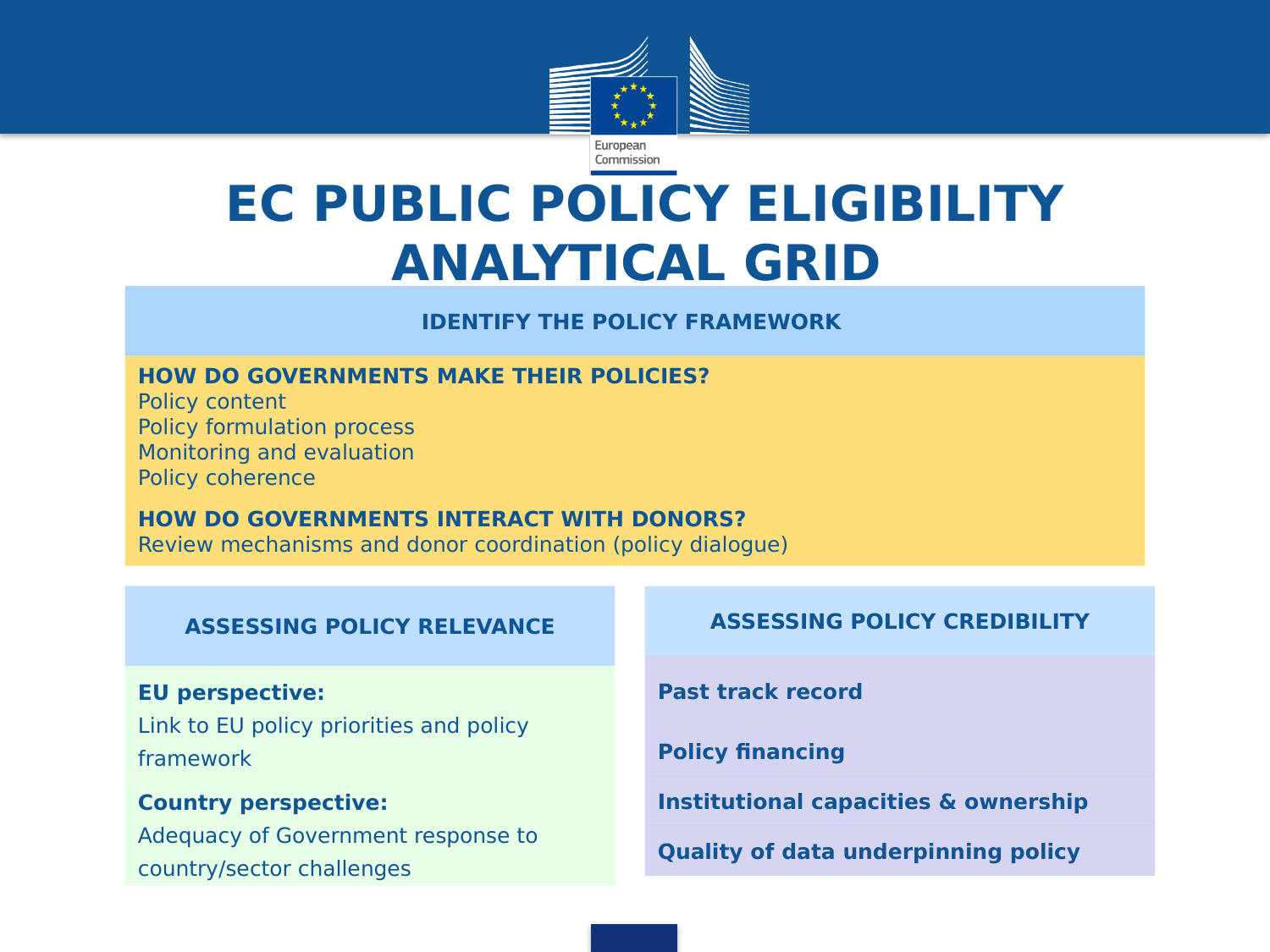

EC PUBLIC POLICY ELIGIBILITY ANALYTICAL GRID
IDENTIFY THE POLICY FRAMEWORK
HOW DO GOVERNMENTS MAKE THEIR POLICIES?
Policy content
Policy formulation process
Monitoring and evaluation
Policy coherence
HOW DO GOVERNMENTS INTERACT WITH DONORS?
Review mechanisms and donor coordination (policy dialogue)
ASSESSING POLICY RELEVANCE
ASSESSING POLICY CREDIBILITY
Past track record
EU perspective:
Link to EU policy priorities and policy framework
Policy financing
Country perspective:
Adequacy of Government response to country/sector challenges
Institutional capacities & ownership
Quality of data underpinning policy